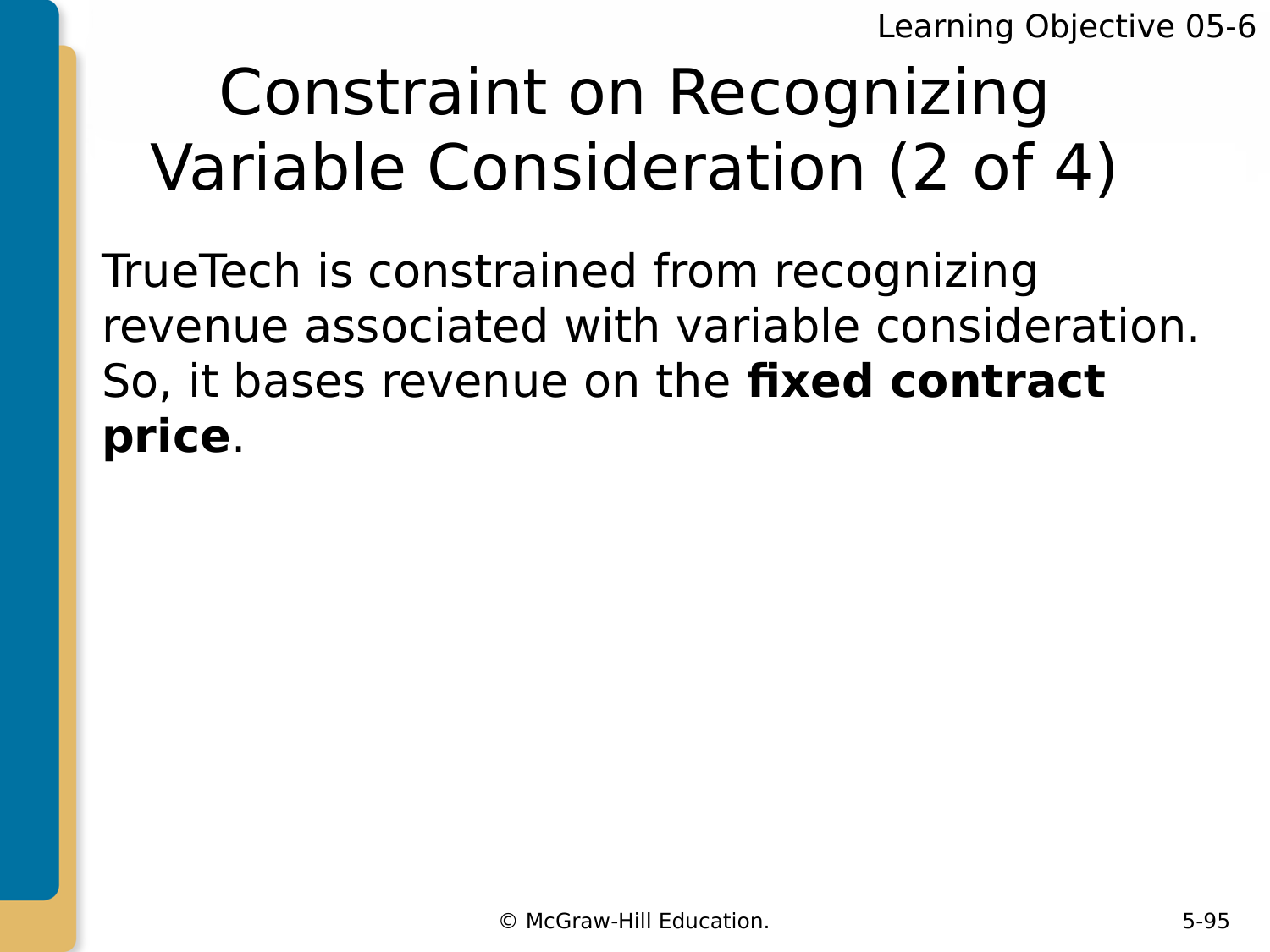

Learning Objective 05-6
# Constraint on Recognizing Variable Consideration (2 of 4)
TrueTech is constrained from recognizing revenue associated with variable consideration. So, it bases revenue on the fixed contract price.